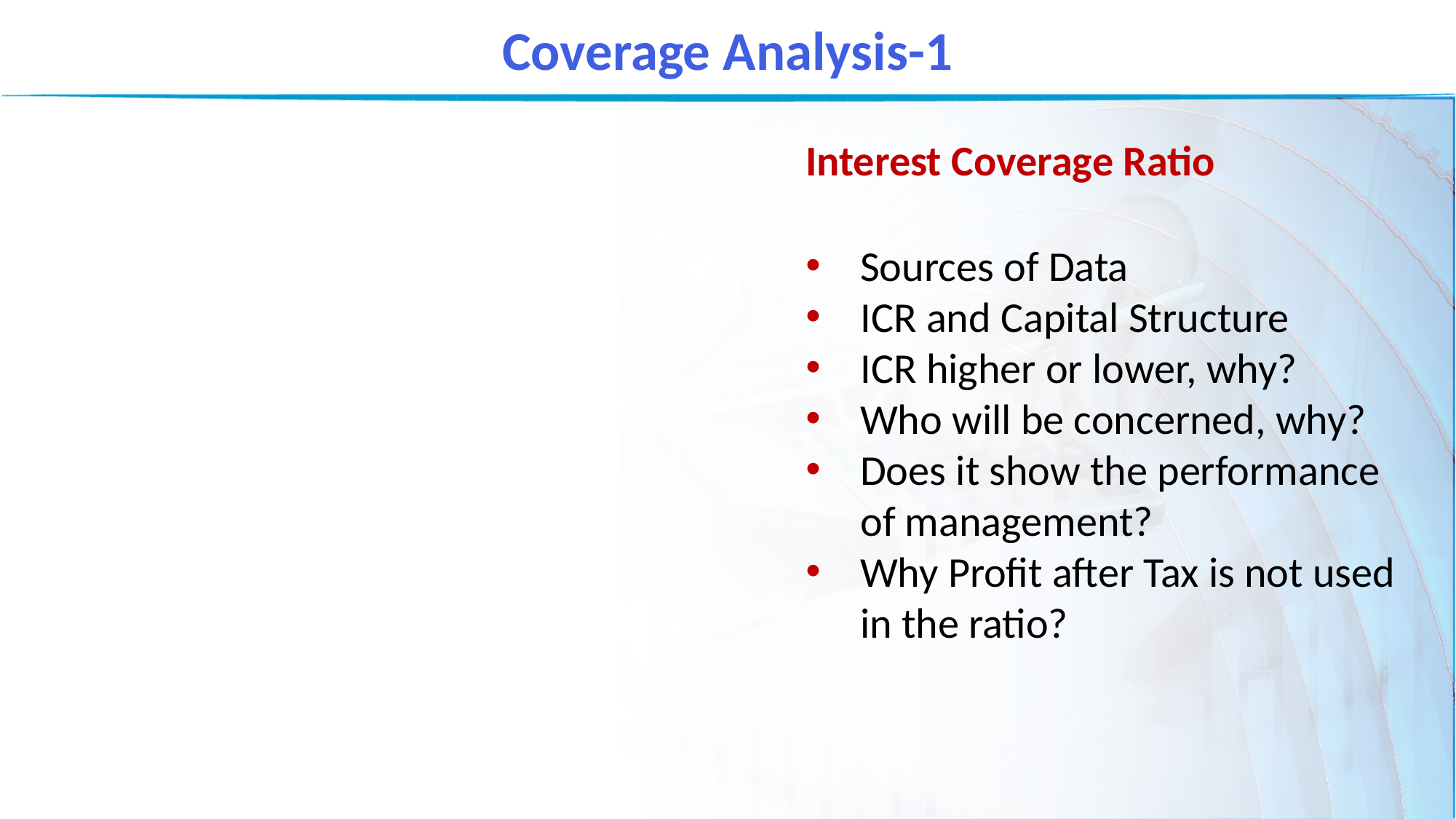

Coverage Analysis-1
Interest Coverage Ratio

Sources of Data
ICR and Capital Structure
ICR higher or lower, why?
Who will be concerned, why?
Does it show the performance of management?
Why Profit after Tax is not used in the ratio?